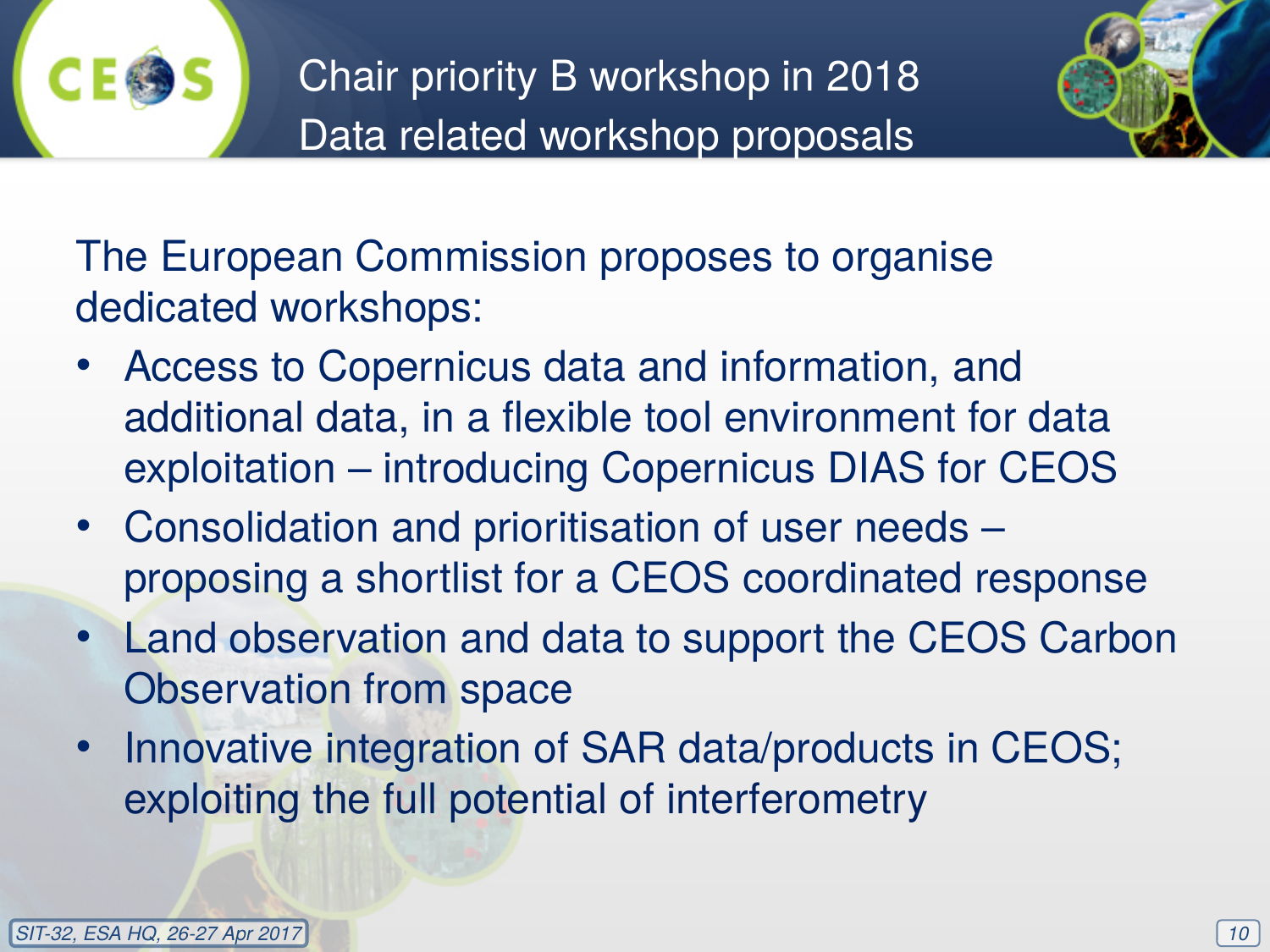

Chair priority B workshop in 2018
Data related workshop proposals
The European Commission proposes to organise dedicated workshops:
Access to Copernicus data and information, and additional data, in a flexible tool environment for data exploitation – introducing Copernicus DIAS for CEOS
Consolidation and prioritisation of user needs – proposing a shortlist for a CEOS coordinated response
Land observation and data to support the CEOS Carbon Observation from space
Innovative integration of SAR data/products in CEOS; exploiting the full potential of interferometry

10